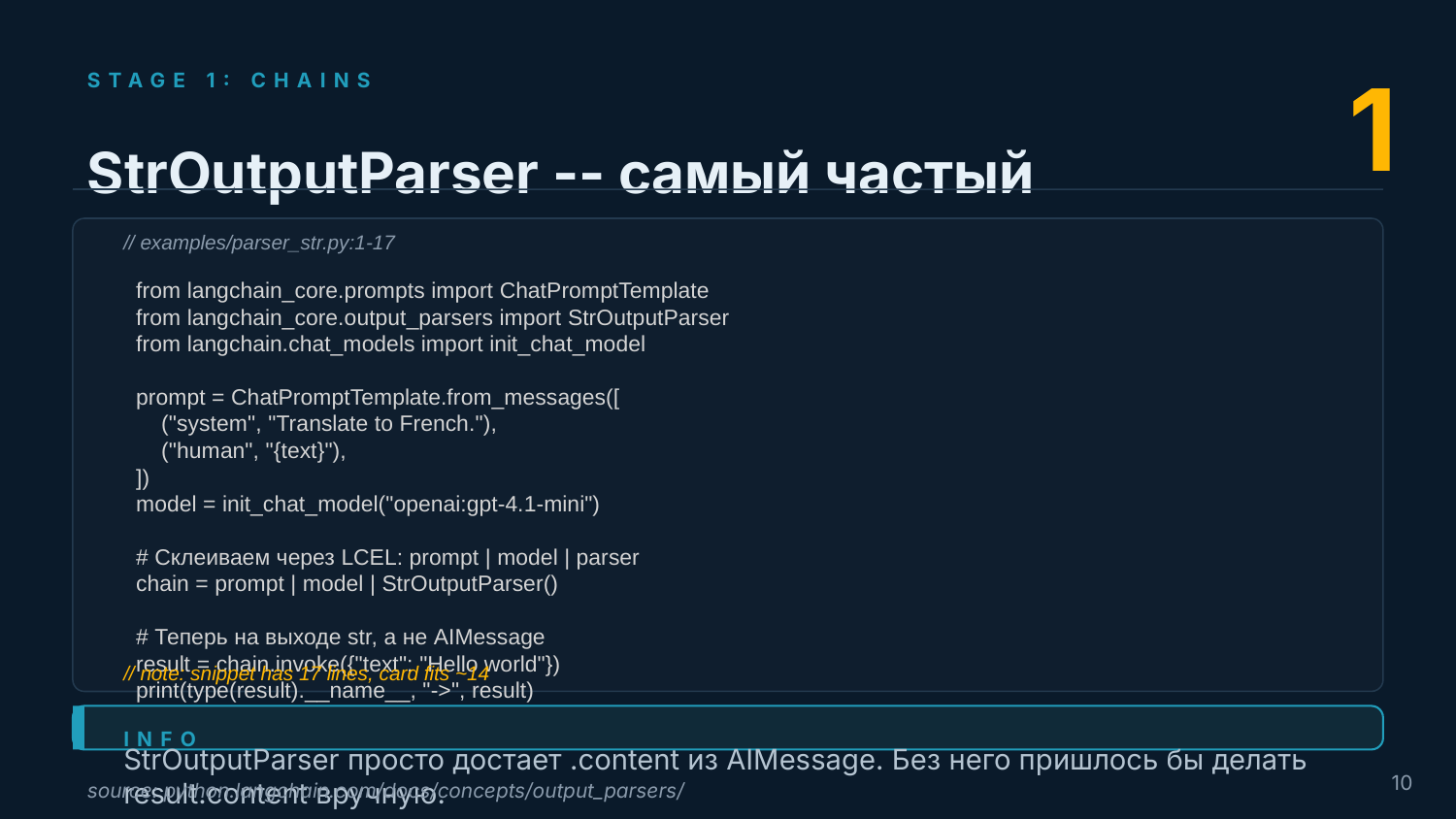

1
STAGE 1: CHAINS
StrOutputParser -- самый частый

// examples/parser_str.py:1-17
  from langchain_core.prompts import ChatPromptTemplate
  from langchain_core.output_parsers import StrOutputParser
  from langchain.chat_models import init_chat_model

  prompt = ChatPromptTemplate.from_messages([
      ("system", "Translate to French."),
      ("human", "{text}"),
  ])
  model = init_chat_model("openai:gpt-4.1-mini")

  # Склеиваем через LCEL: prompt | model | parser
  chain = prompt | model | StrOutputParser()

  # Теперь на выходе str, а не AIMessage
  result = chain.invoke({"text": "Hello world"})
  print(type(result).__name__, "->", result)
  # >>> str -> "Bonjour le monde"

// note: snippet has 17 lines, card fits ~14

INFO
StrOutputParser просто достает .content из AIMessage. Без него пришлось бы делать result.content вручную.
10
source: python.langchain.com/docs/concepts/output_parsers/